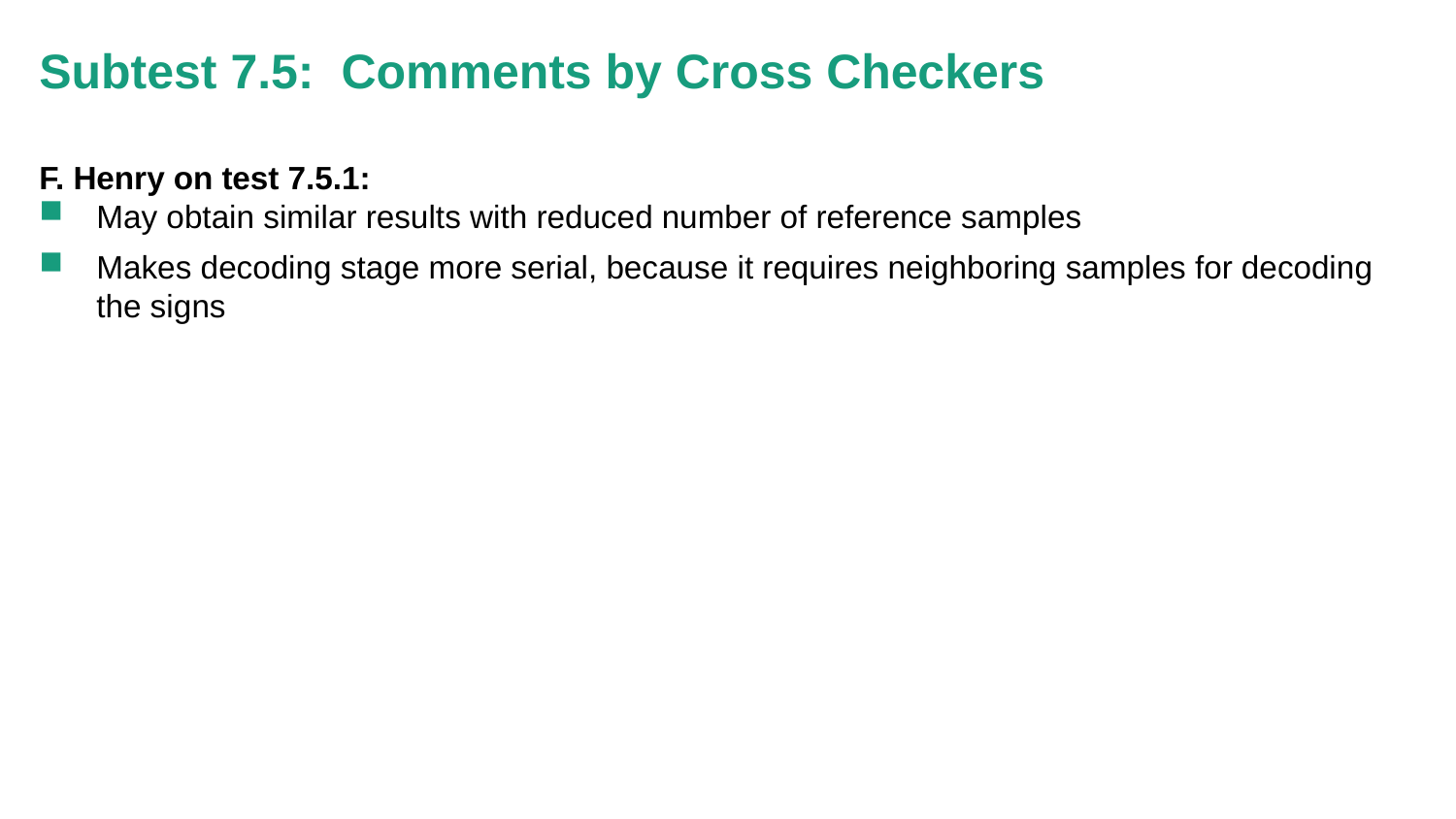

# Subtest 7.5:  Comments by Cross Checkers
F. Henry on test 7.5.1:
May obtain similar results with reduced number of reference samples
Makes decoding stage more serial, because it requires neighboring samples for decoding the signs